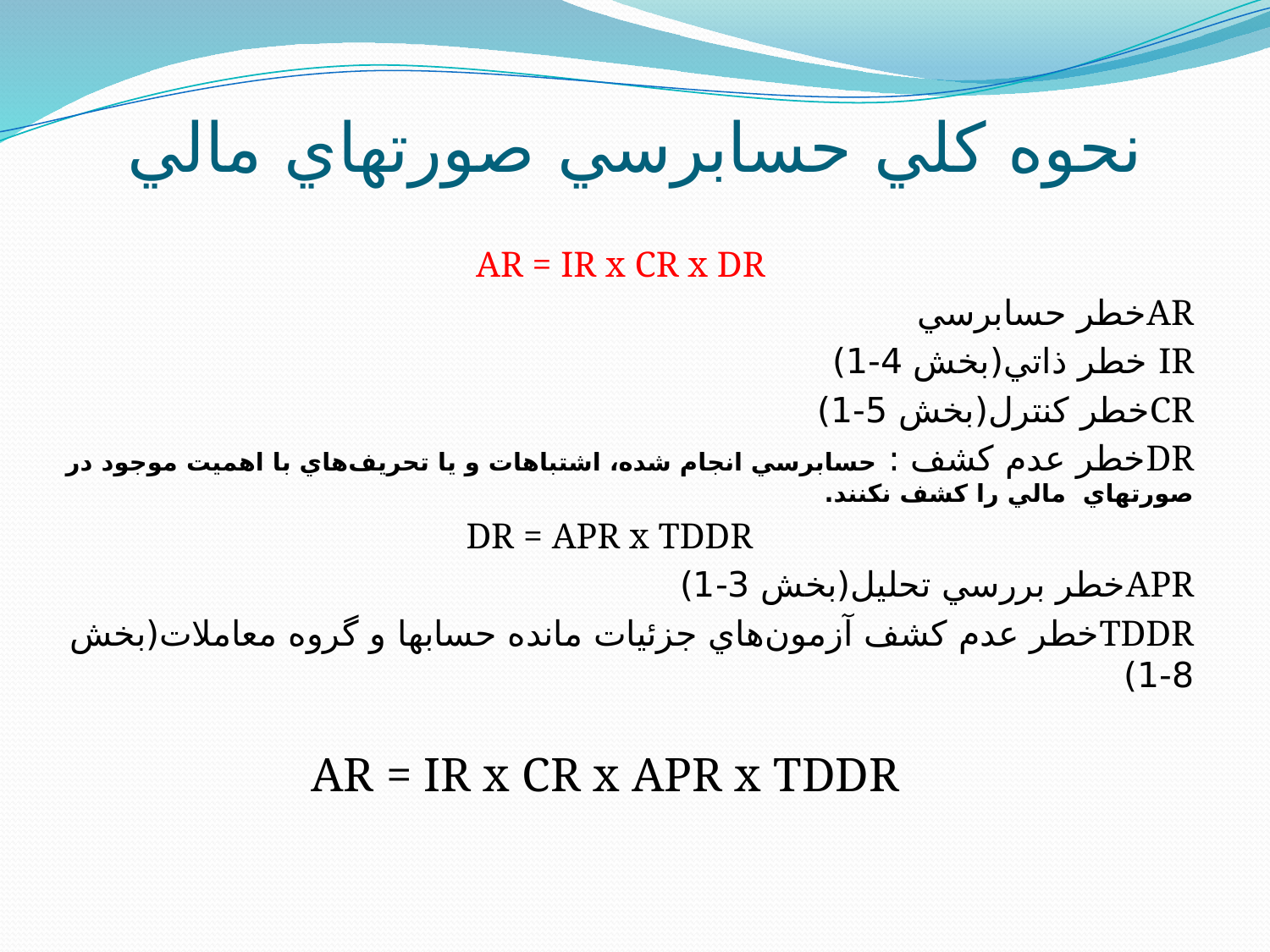

# نحوه كلي حسابرسي صورتهاي مالي
AR = IR x CR x DR
ARخطر حسابرسي
IR خطر ذاتي(بخش 4-1)
CRخطر كنترل(بخش 5-1)
DRخطر عدم كشف : حسابرسي انجام شده، اشتباهات و يا تحريف‌هاي با اهميت موجود در صورتهاي  مالي را كشف نكنند.
   DR = APR x TDDR
APRخطر بررسي تحليل(بخش 3-1)
TDDRخطر عدم كشف آزمون‌هاي جزئيات مانده حسابها و گروه معاملات(بخش 8-1)
  AR = IR x CR x APR x TDDR